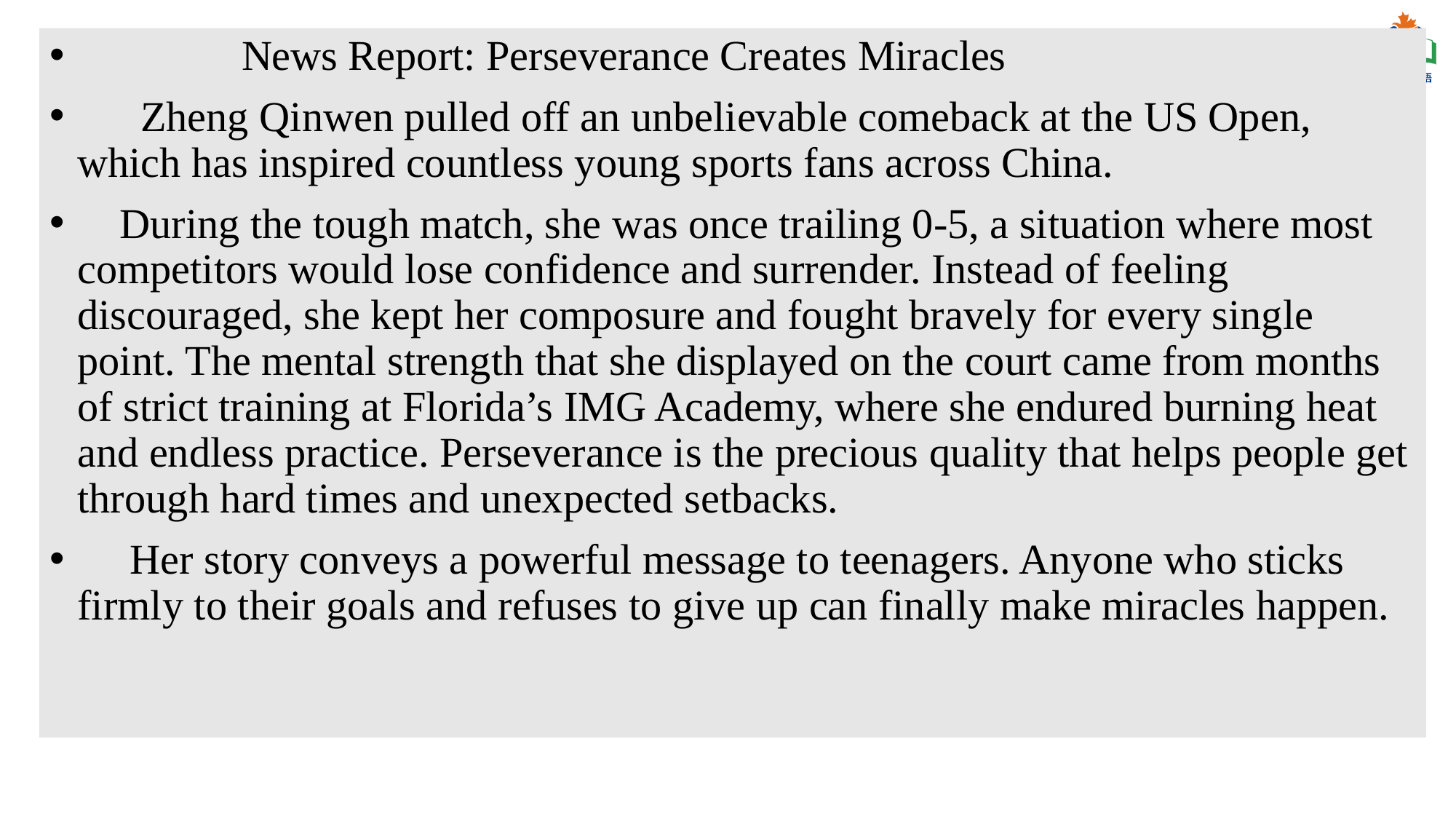

News Report: Perseverance Creates Miracles
      Zheng Qinwen pulled off an unbelievable comeback at the US Open, which has inspired countless young sports fans across China.
    During the tough match, she was once trailing 0-5, a situation where most competitors would lose confidence and surrender. Instead of feeling discouraged, she kept her composure and fought bravely for every single point. The mental strength that she displayed on the court came from months of strict training at Florida’s IMG Academy, where she endured burning heat and endless practice. Perseverance is the precious quality that helps people get through hard times and unexpected setbacks.
     Her story conveys a powerful message to teenagers. Anyone who sticks firmly to their goals and refuses to give up can finally make miracles happen.